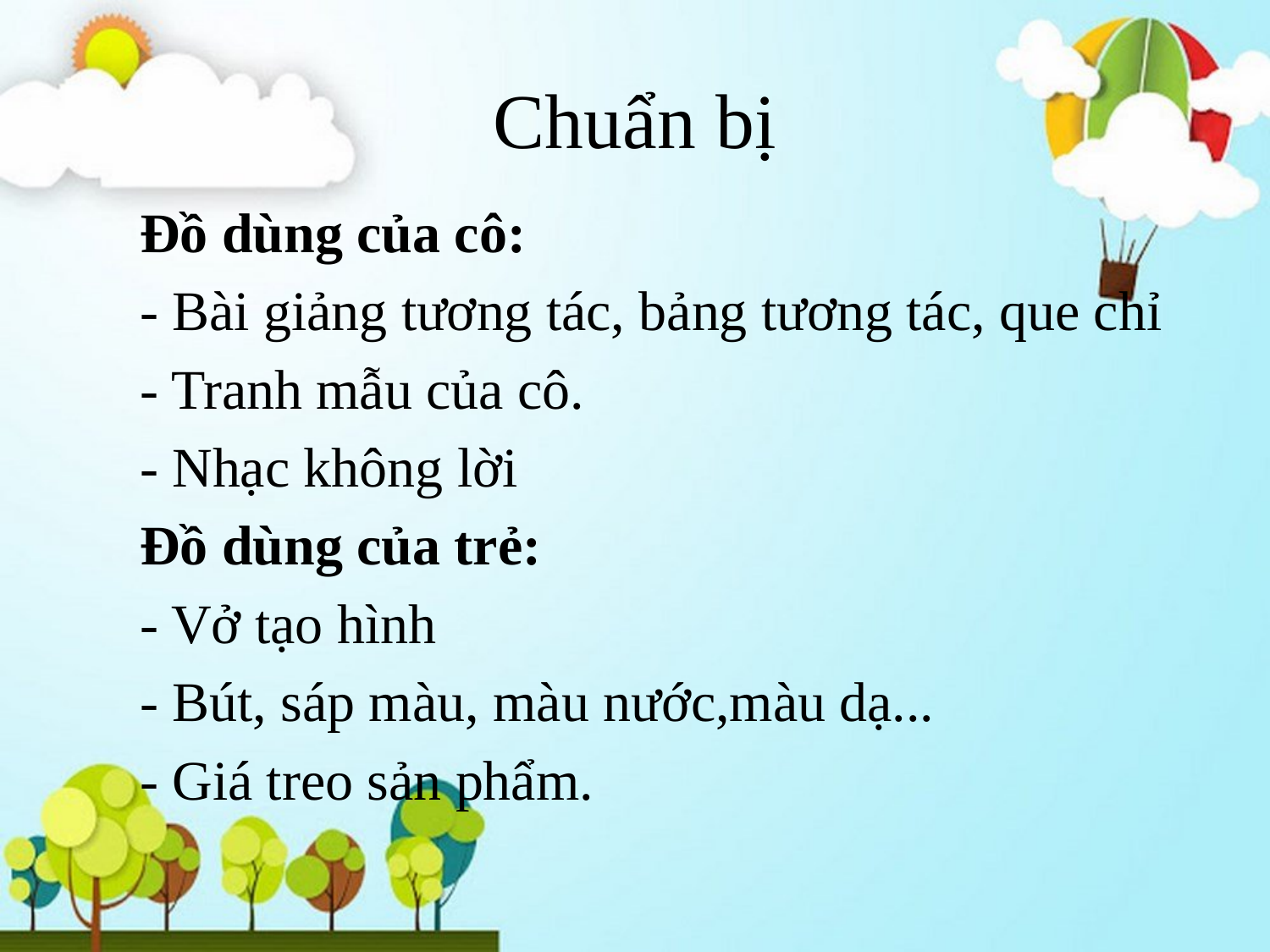

# Chuẩn bị
Đồ dùng của cô:
- Bài giảng tương tác, bảng tương tác, que chỉ
- Tranh mẫu của cô.
- Nhạc không lời
Đồ dùng của trẻ:
- Vở tạo hình
- Bút, sáp màu, màu nước,màu dạ...
- Giá treo sản phẩm.